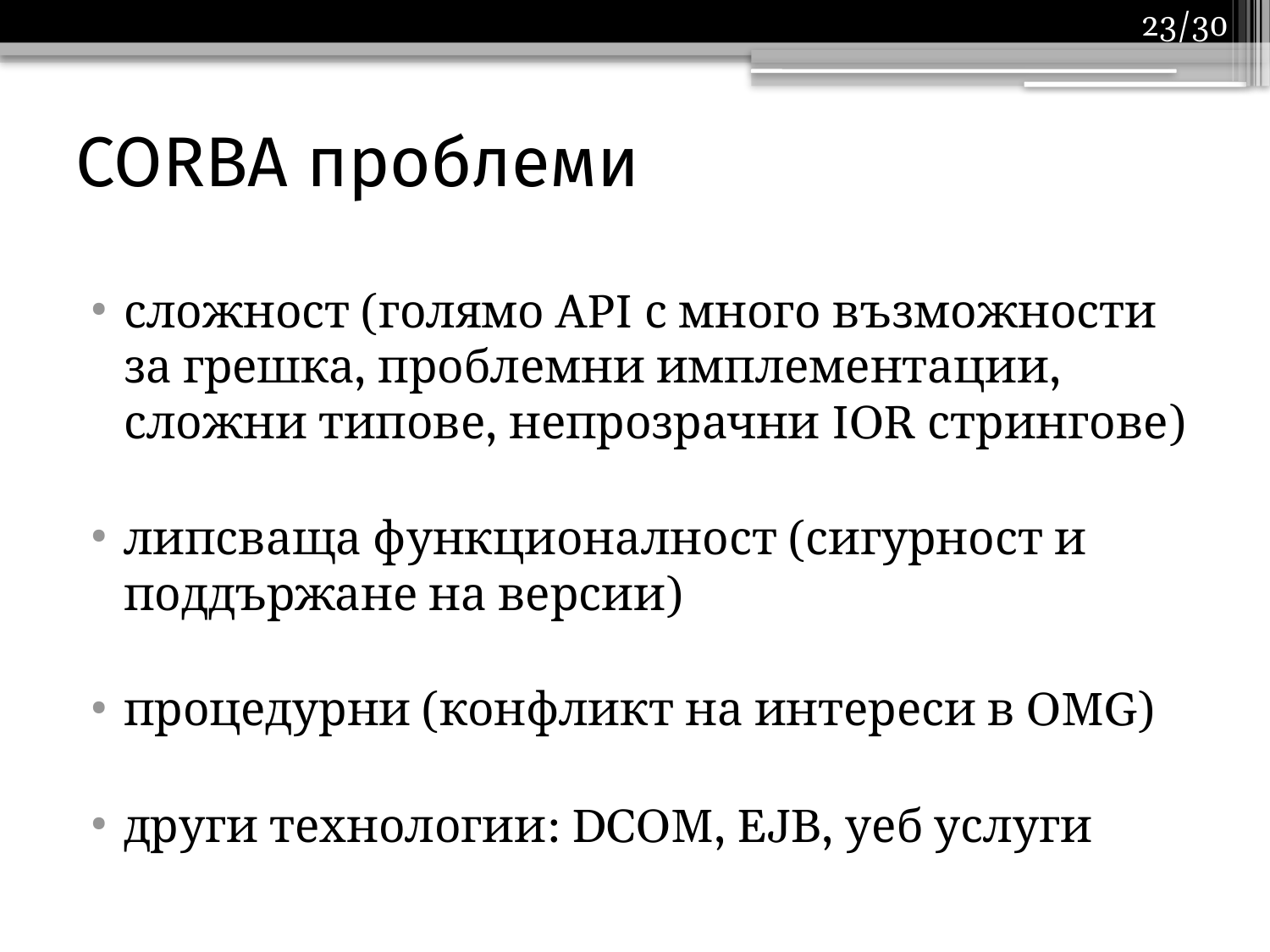

23/30
# CORBA проблеми
сложност (голямо API с много възможности за грешка, проблемни имплементации, сложни типове, непрозрачни IOR стрингове)
липсваща функционалност (сигурност и поддържане на версии)
процедурни (конфликт на интереси в OMG)
други технологии: DCOM, EJB, уеб услуги